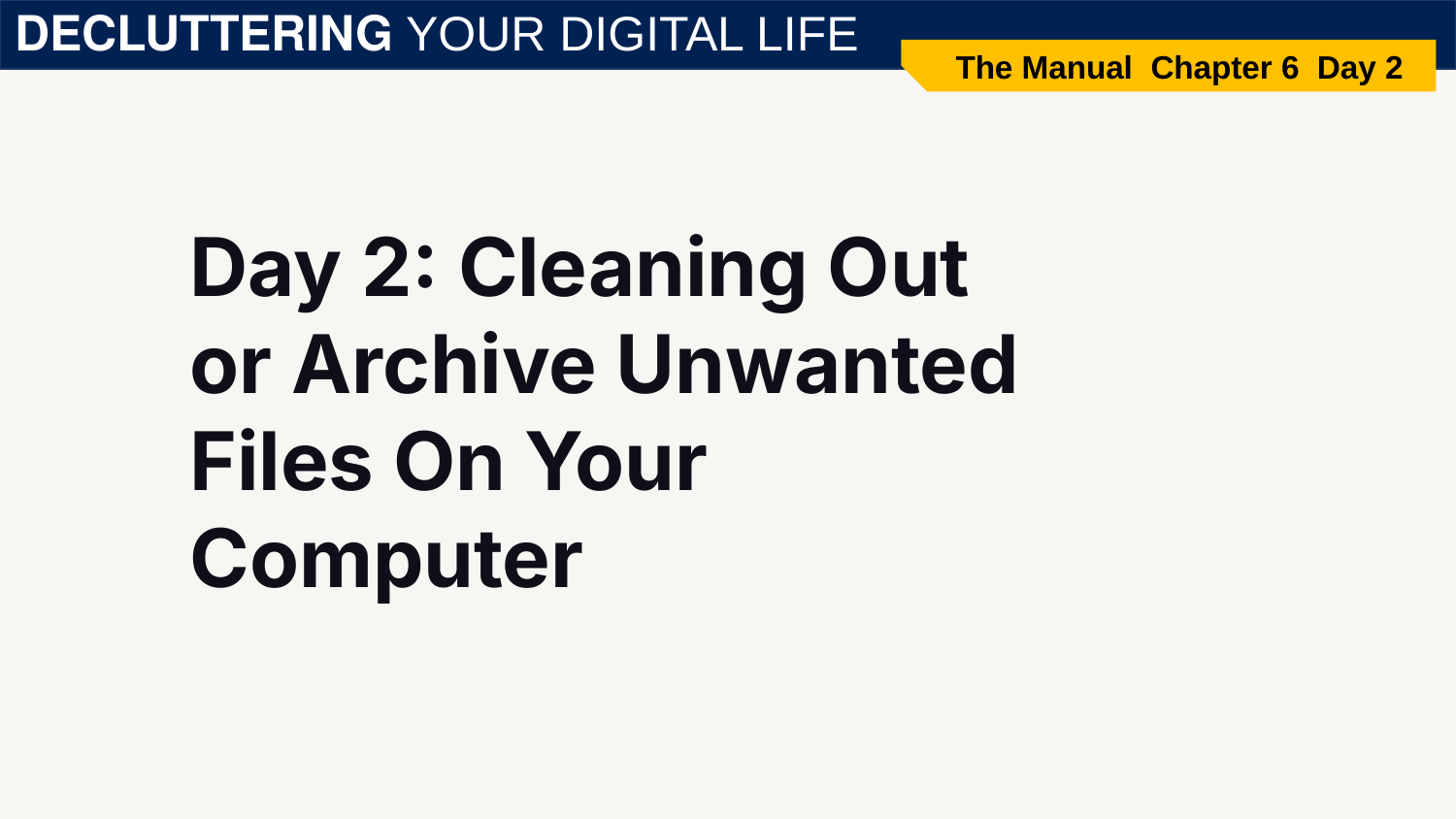

DECLUTTERING YOUR DIGITAL LIFE
The Manual  Chapter 6  Day 2

# Day 2: Cleaning Out or Archive Unwanted Files On Your Computer